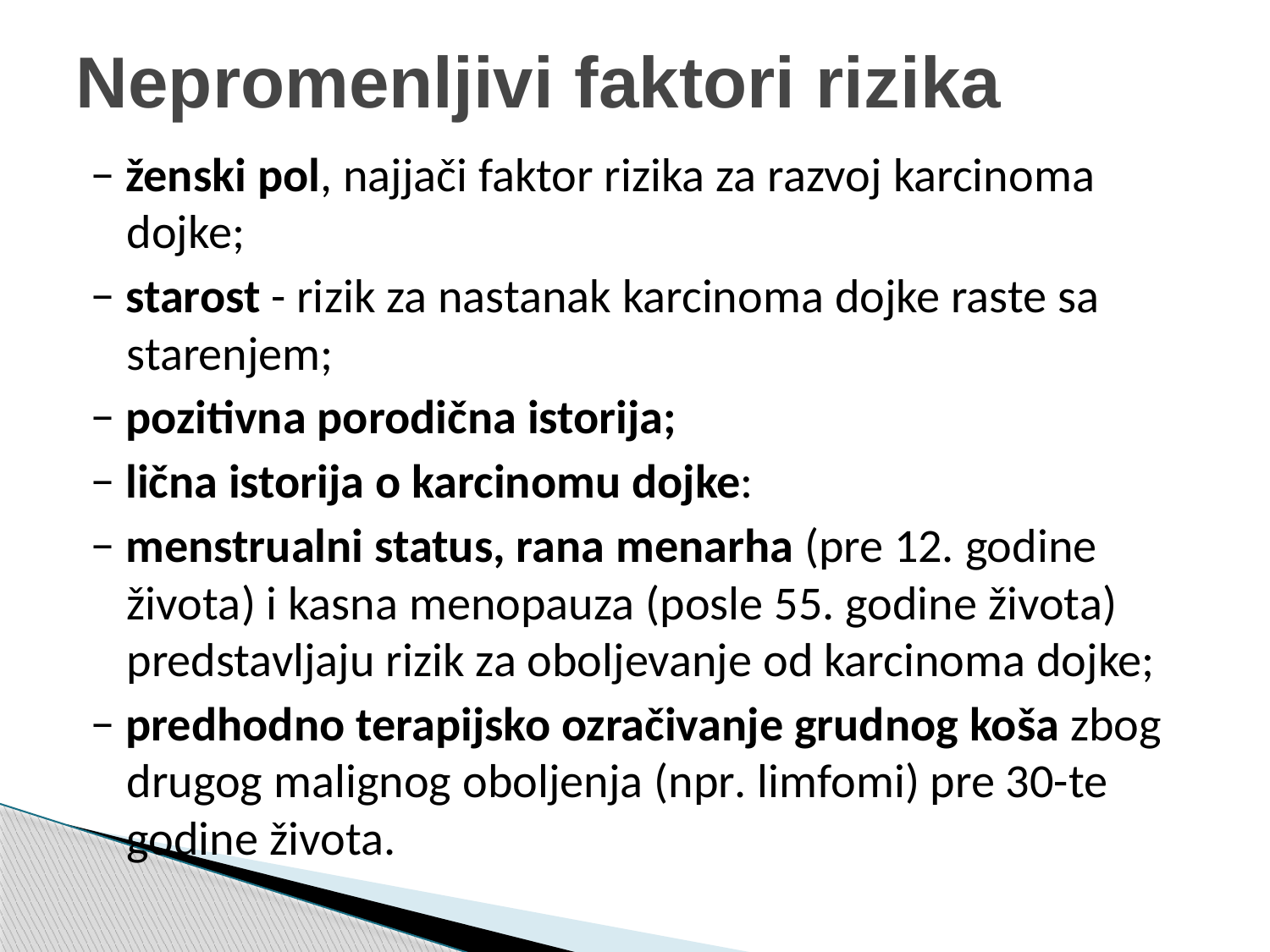

# Nepromenljivi faktori rizika
− ženski pol, najjači faktor rizika za razvoj karcinoma dojke;
− starost - rizik za nastanak karcinoma dojke raste sa starenjem;
− pozitivna porodična istorija;
− lična istorija o karcinomu dojke:
− menstrualni status, rana menarha (pre 12. godine života) i kasna menopauza (posle 55. godine života) predstavljaju rizik za oboljevanje od karcinoma dojke;
− predhodno terapijsko ozračivanje grudnog koša zbog drugog malignog oboljenja (npr. limfomi) pre 30-te godine života.